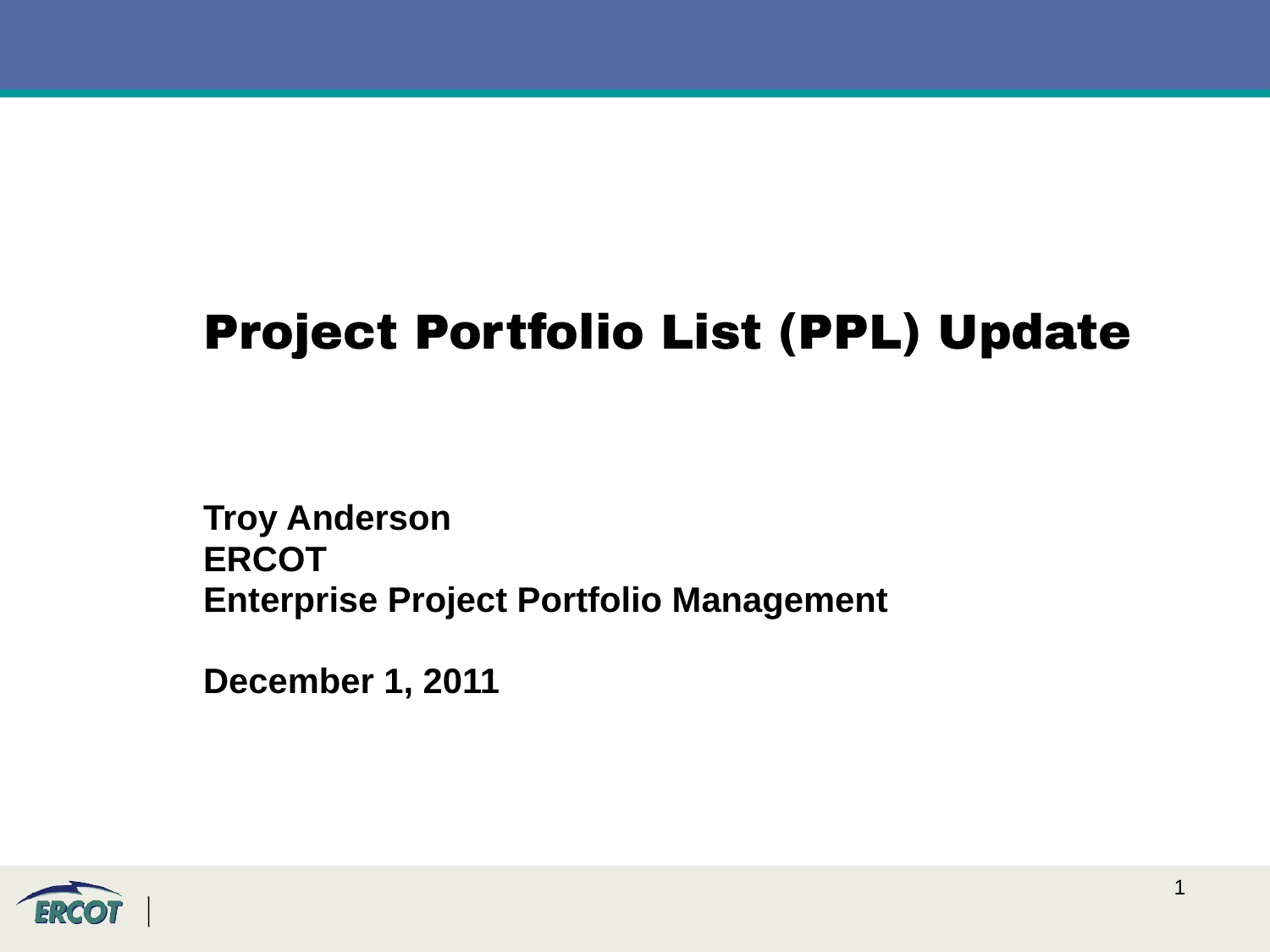

Project Portfolio List (PPL) Update
Troy Anderson
ERCOT
Enterprise Project Portfolio Management

December 1, 2011